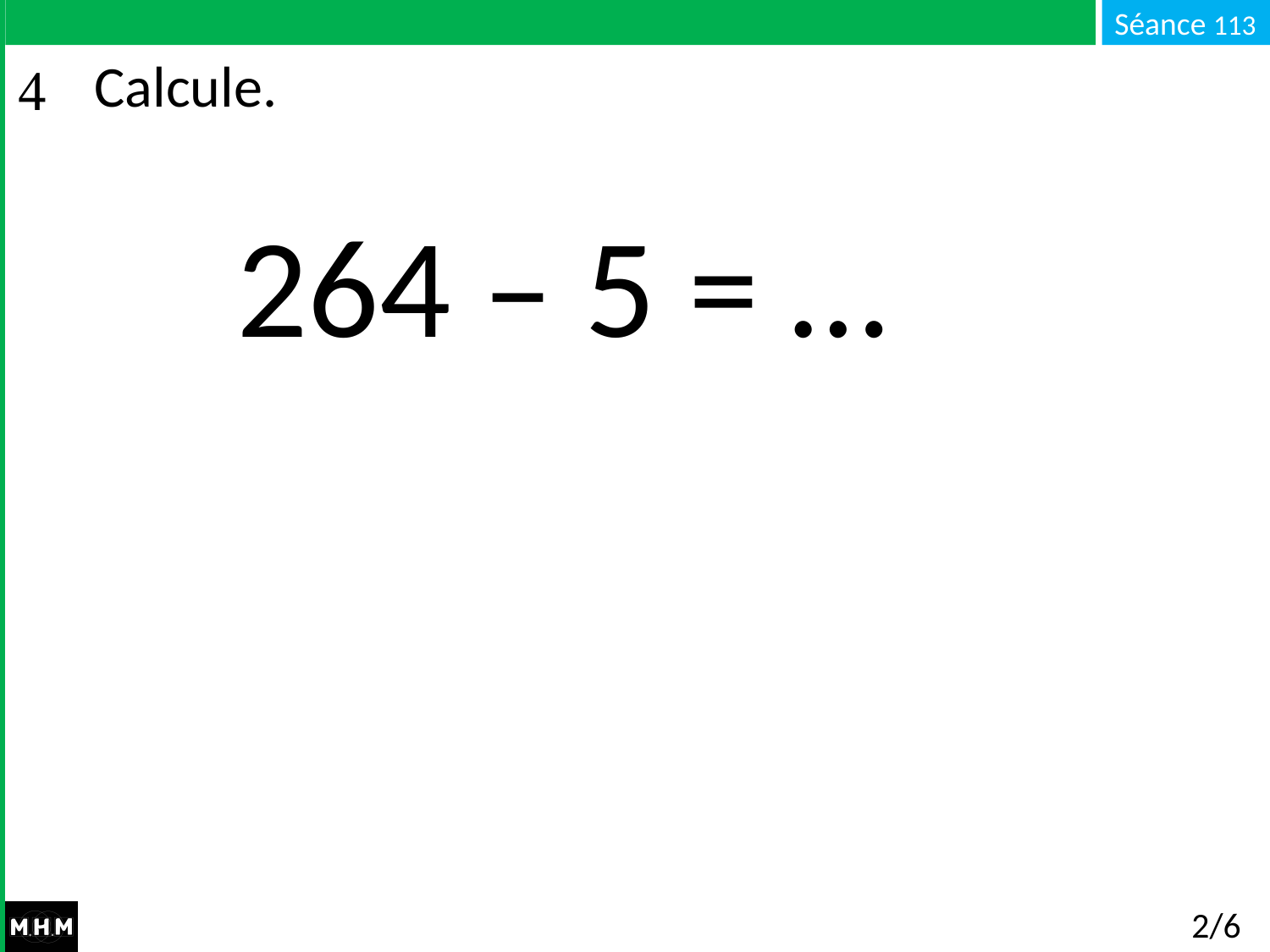

# Calcule.
264 – 5 = …
2/6